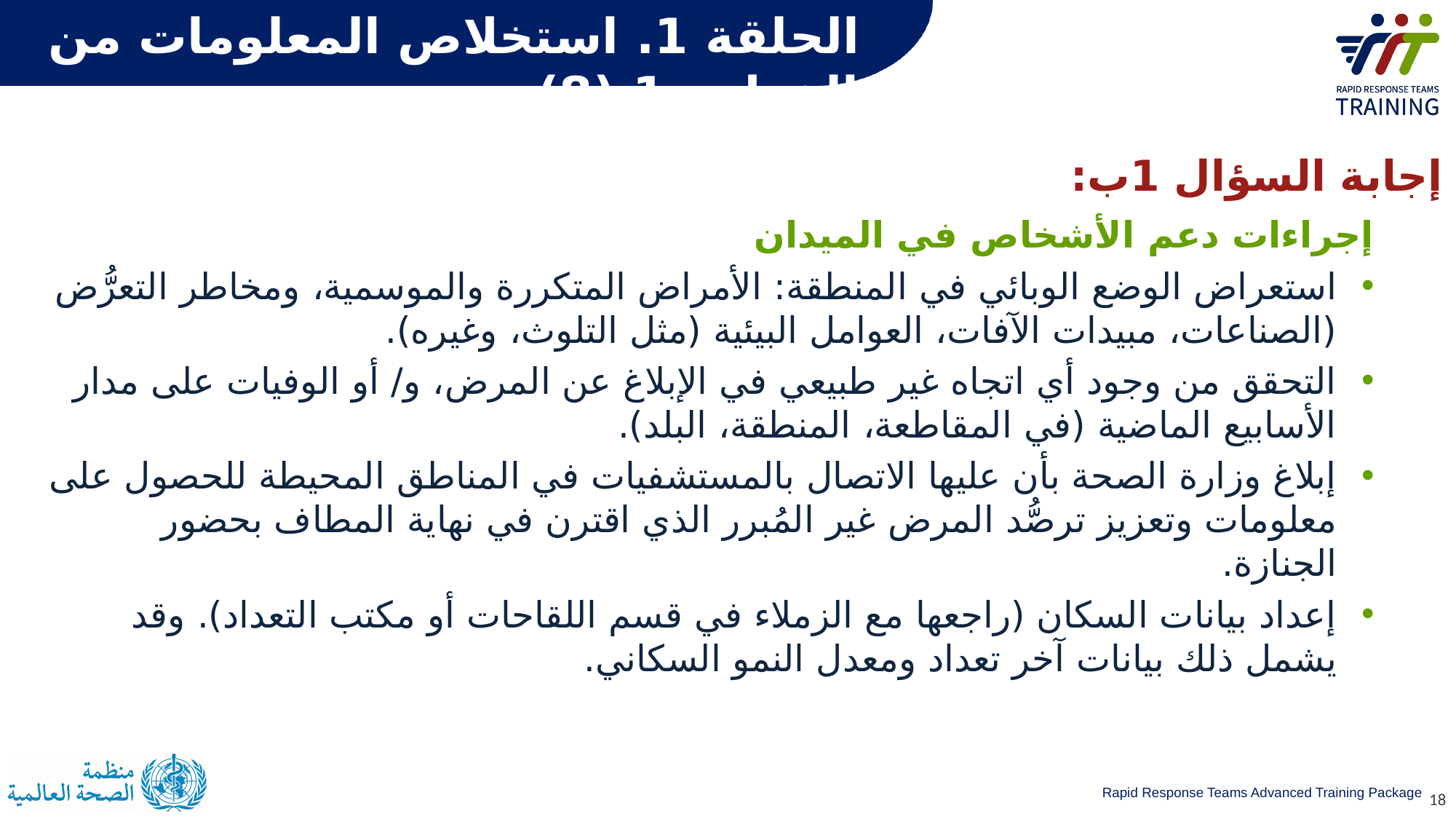

الحلقة 1. استخلاص المعلومات من الخطوة 1 (8)
إجابة السؤال 1ب:
إجراءات دعم الأشخاص في الميدان
استعراض الوضع الوبائي في المنطقة: الأمراض المتكررة والموسمية، ومخاطر التعرُّض (الصناعات، مبيدات الآفات، العوامل البيئية (مثل التلوث، وغيره).
التحقق من وجود أي اتجاه غير طبيعي في الإبلاغ عن المرض، و/ أو الوفيات على مدار الأسابيع الماضية (في المقاطعة، المنطقة، البلد).
إبلاغ وزارة الصحة بأن عليها الاتصال بالمستشفيات في المناطق المحيطة للحصول على معلومات وتعزيز ترصُّد المرض غير المُبرر الذي اقترن في نهاية المطاف بحضور الجنازة.
إعداد بيانات السكان (راجعها مع الزملاء في قسم اللقاحات أو مكتب التعداد). وقد يشمل ذلك بيانات آخر تعداد ومعدل النمو السكاني.